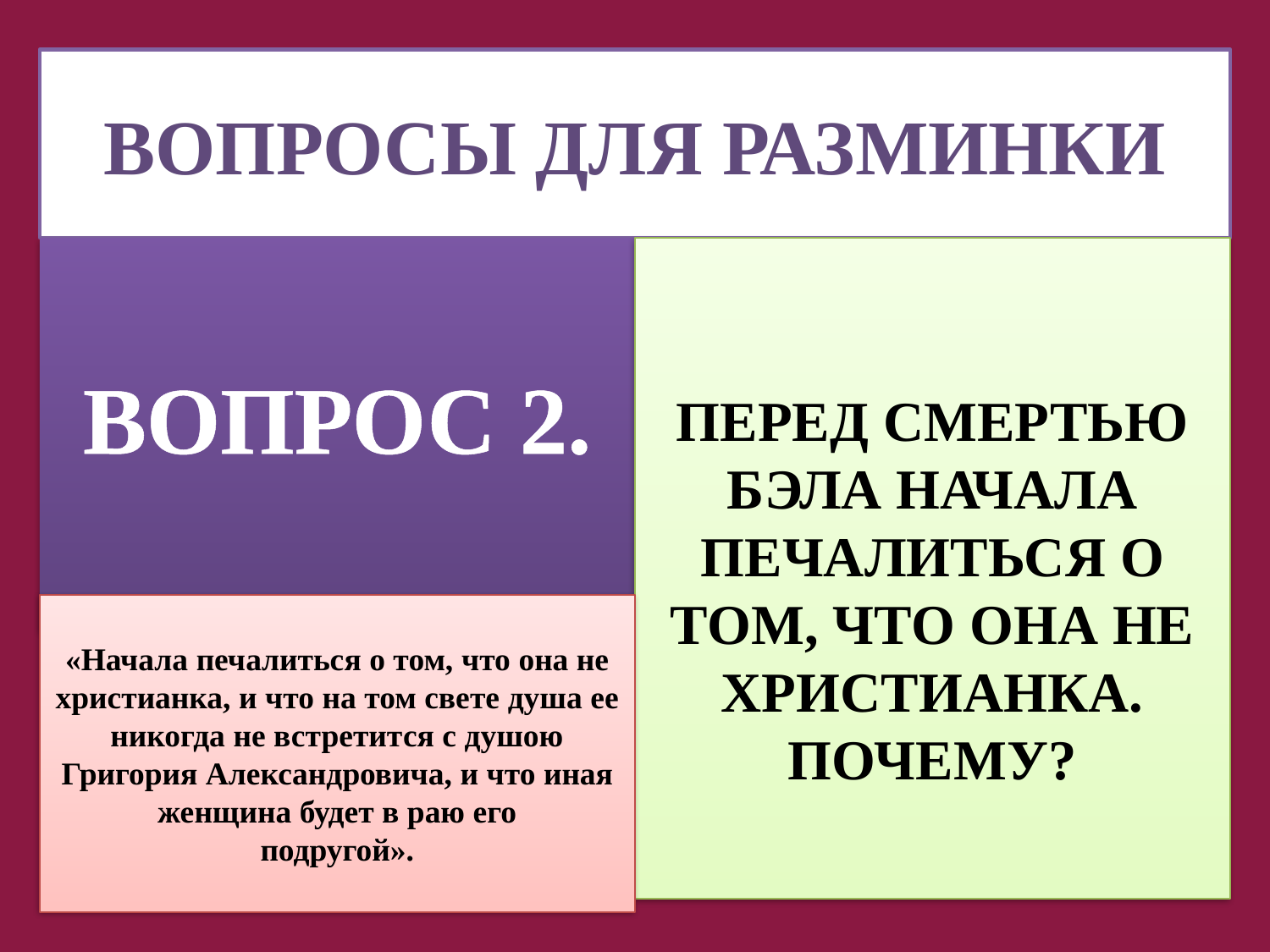

# ВОПРОСЫ ДЛЯ РАЗМИНКИ

ВОПРОС 2.

ПЕРЕД СМЕРТЬЮ БЭЛА НАЧАЛА ПЕЧАЛИТЬСЯ О ТОМ, ЧТО ОНА НЕ ХРИСТИАНКА. ПОЧЕМУ?

«Начала печалиться о том, что она не христианка, и что на том свете душа ее никогда не встретится с душою Григория Александровича, и что иная женщина будет в раю его
подругой».